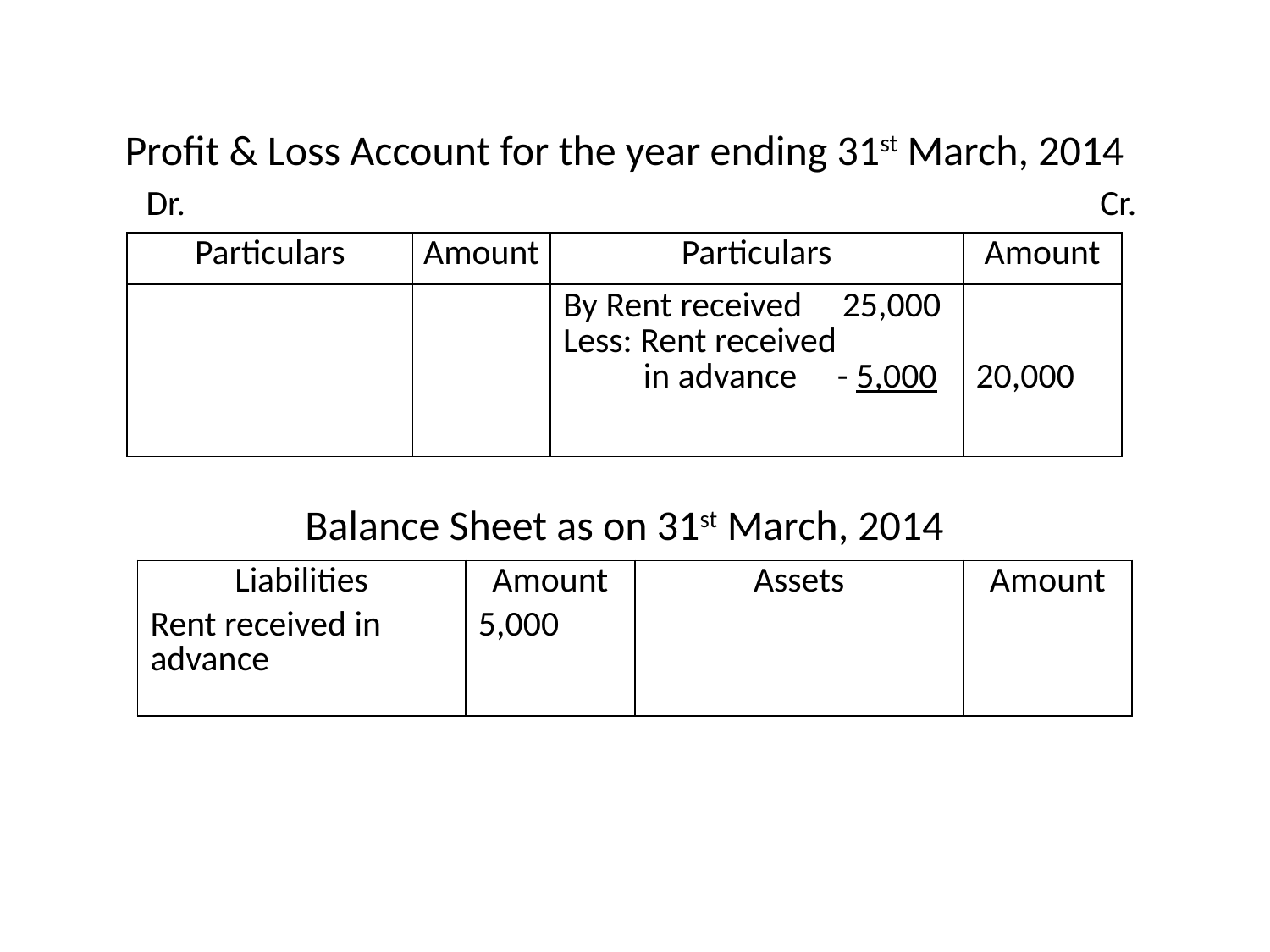

Profit & Loss Account for the year ending 31st March, 2014
          Dr. 						                            Cr.

Balance Sheet as on 31st March, 2014

| Particulars | Amount | Particulars | Amount |
| --- | --- | --- | --- |
|  |  | By Rent received 25,000 Less: Rent received in advance - 5,000 | 20,000 |
| Liabilities | Amount | Assets | Amount |
| --- | --- | --- | --- |
| Rent received in advance | 5,000 |  |  |